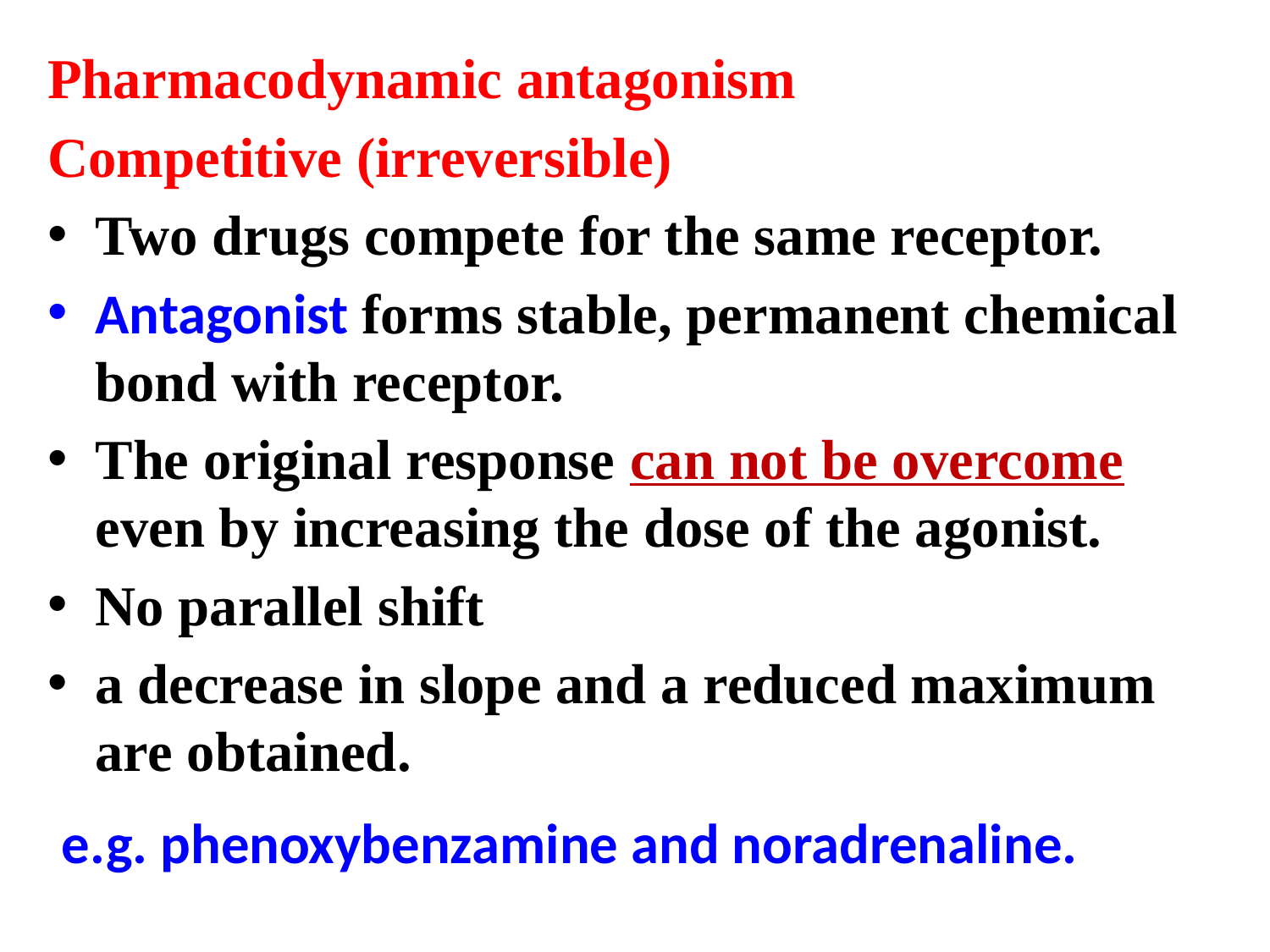

Pharmacodynamic antagonism
Competitive (irreversible)
Two drugs compete for the same receptor.
Antagonist forms stable, permanent chemical bond with receptor.
The original response can not be overcome even by increasing the dose of the agonist.
No parallel shift
a decrease in slope and a reduced maximum are obtained.
 e.g. phenoxybenzamine and noradrenaline.